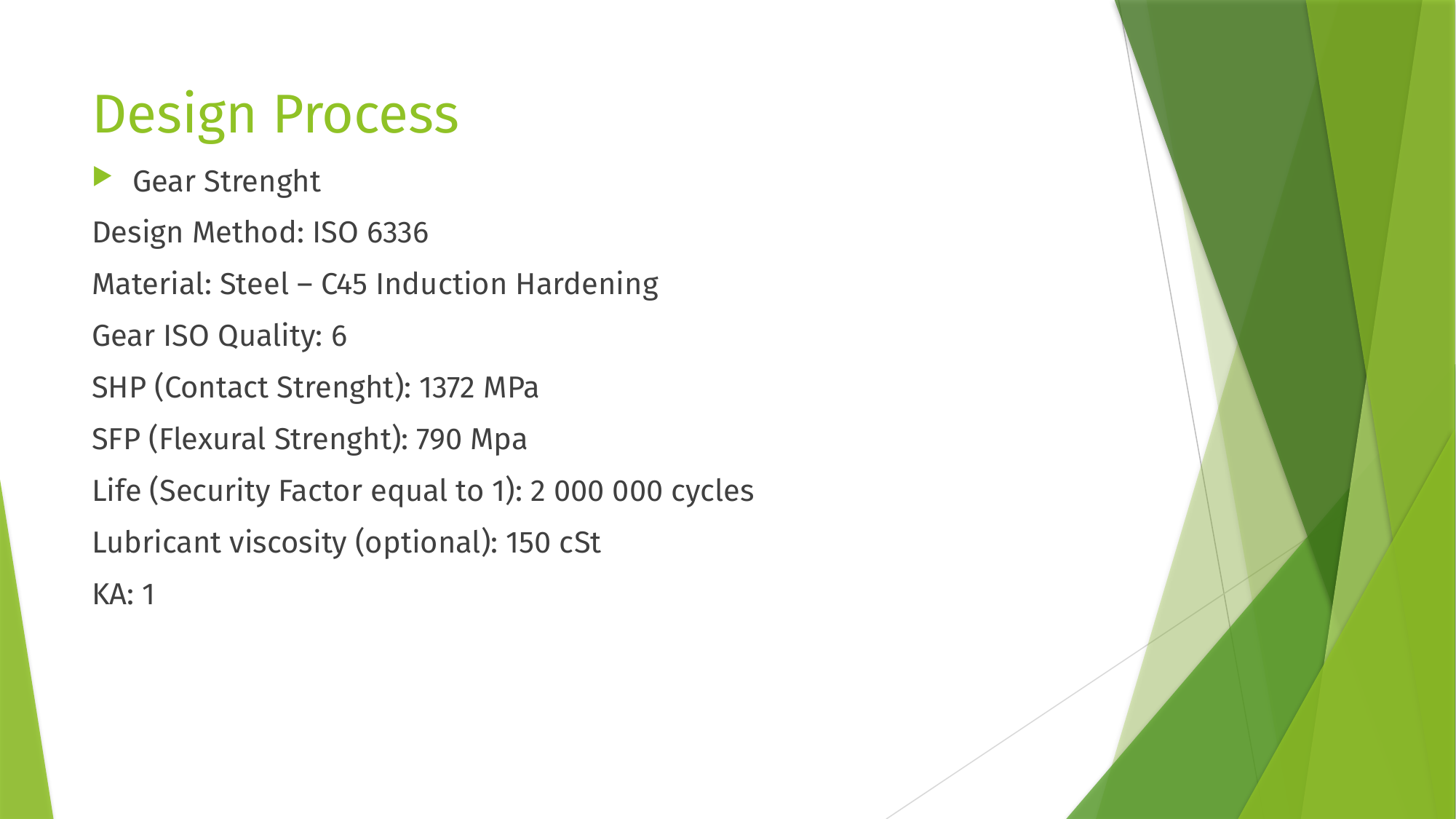

# Design Process
Gear Strenght
Design Method: ISO 6336
Material: Steel – C45 Induction Hardening
Gear ISO Quality: 6
SHP (Contact Strenght): 1372 MPa
SFP (Flexural Strenght): 790 Mpa
Life (Security Factor equal to 1): 2 000 000 cycles
Lubricant viscosity (optional): 150 cSt
KA: 1